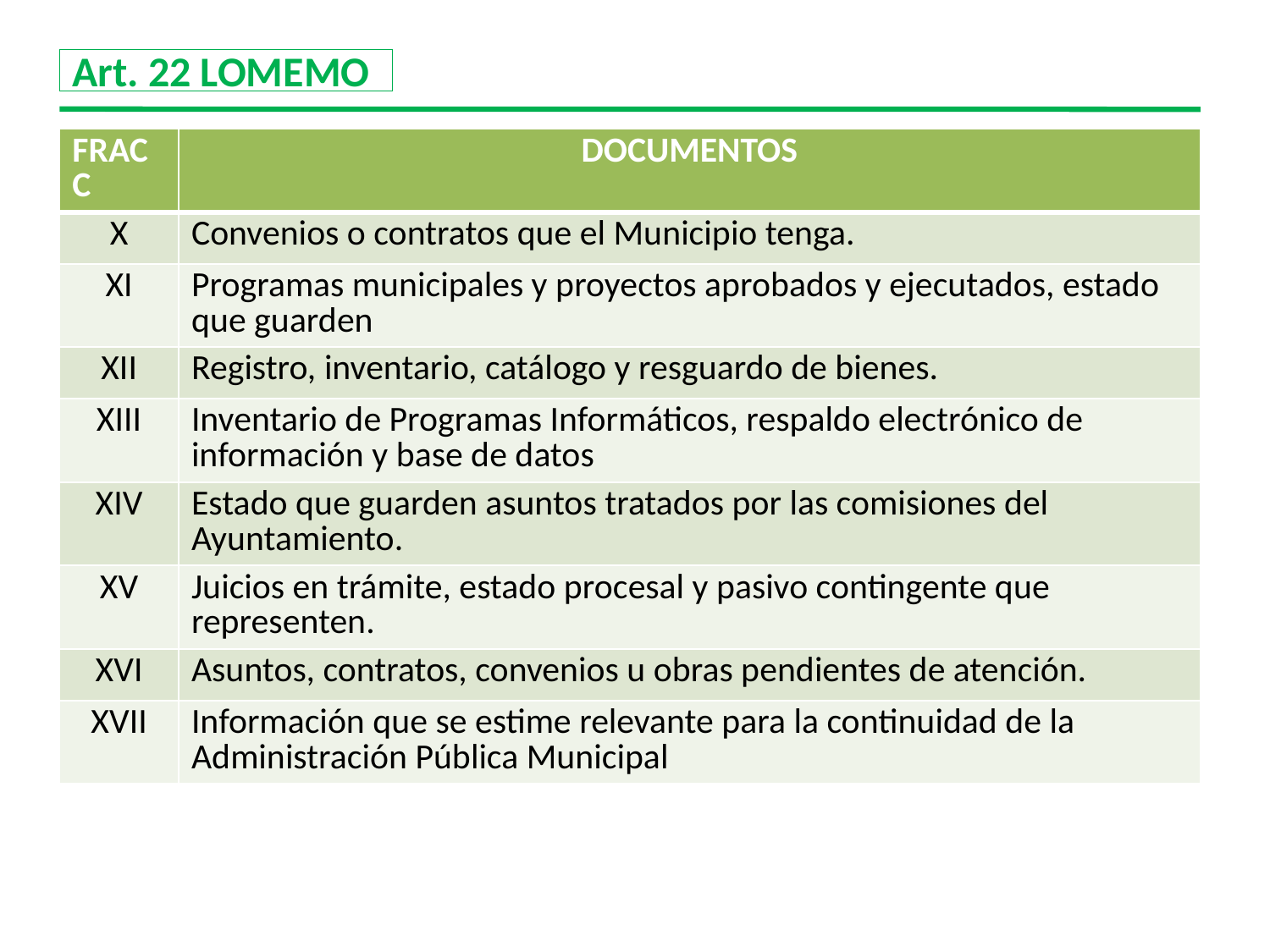

# Art. 22 LOMEMO
| FRACC | DOCUMENTOS |
| --- | --- |
| X | Convenios o contratos que el Municipio tenga. |
| XI | Programas municipales y proyectos aprobados y ejecutados, estado que guarden |
| XII | Registro, inventario, catálogo y resguardo de bienes. |
| XIII | Inventario de Programas Informáticos, respaldo electrónico de información y base de datos |
| XIV | Estado que guarden asuntos tratados por las comisiones del Ayuntamiento. |
| XV | Juicios en trámite, estado procesal y pasivo contingente que representen. |
| XVI | Asuntos, contratos, convenios u obras pendientes de atención. |
| XVII | Información que se estime relevante para la continuidad de la Administración Pública Municipal |